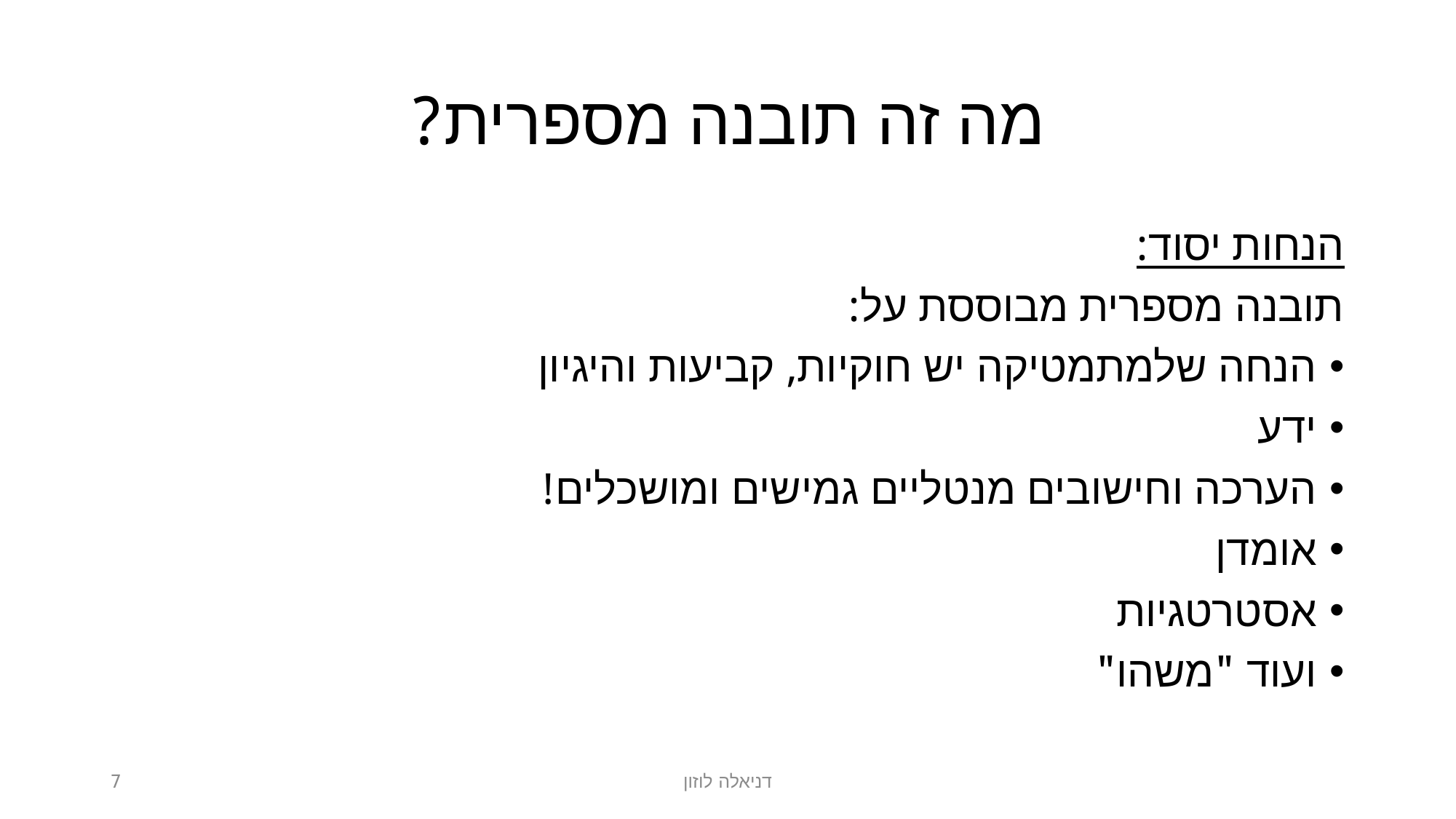

# מה זה תובנה מספרית?
הנחות יסוד:
תובנה מספרית מבוססת על:
הנחה שלמתמטיקה יש חוקיות, קביעות והיגיון
ידע
הערכה וחישובים מנטליים גמישים ומושכלים!
אומדן
אסטרטגיות
ועוד "משהו"
7
דניאלה לוזון